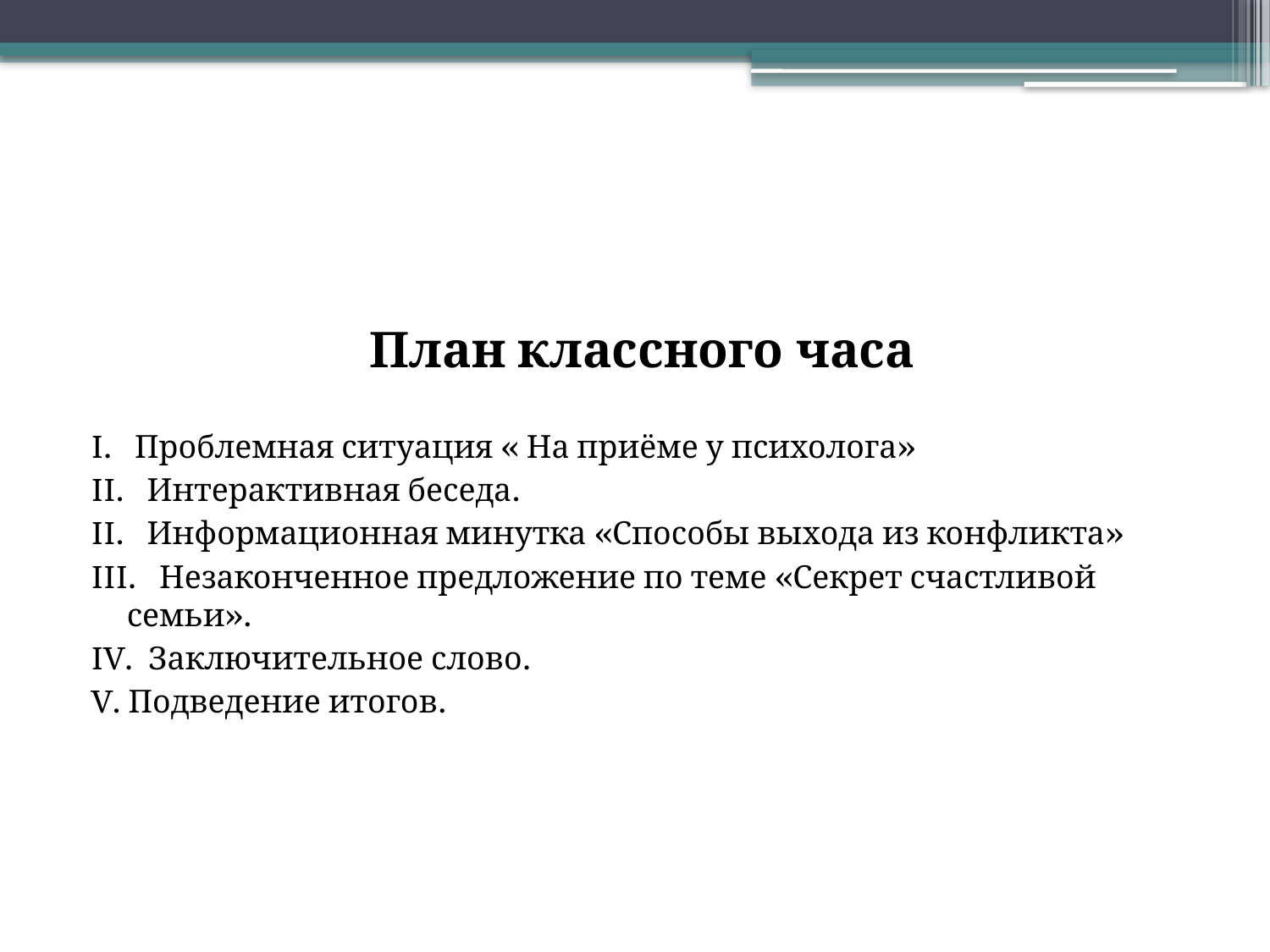

#
План классного часа

I.   Проблемная ситуация « На приёме у психолога»
II.   Интерактивная беседа.
II.   Информационная минутка «Способы выхода из конфликта»
III.   Незаконченное предложение по теме «Секрет счастливой семьи».
IV.  Заключительное слово.
V. Подведение итогов.